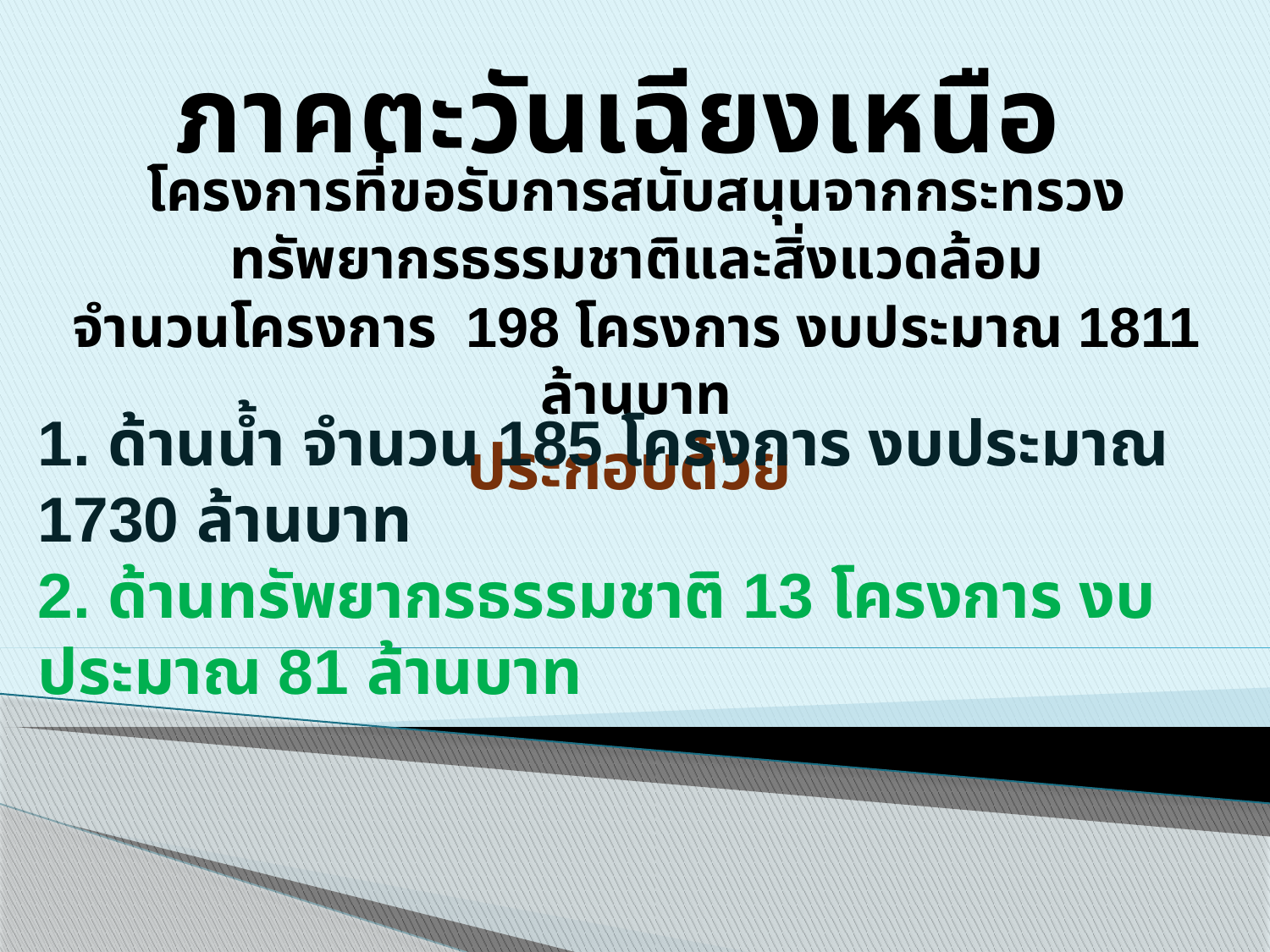

ภาคตะวันเฉียงเหนือ
โครงการที่ขอรับการสนับสนุนจากกระทรวงทรัพยากรธรรมชาติและสิ่งแวดล้อม
จำนวนโครงการ  198 โครงการ งบประมาณ 1811 ล้านบาท
ประกอบด้วย
1. ด้านน้ำ จำนวน 185 โครงการ งบประมาณ 1730 ล้านบาท
2. ด้านทรัพยากรธรรมชาติ 13 โครงการ งบประมาณ 81 ล้านบาท